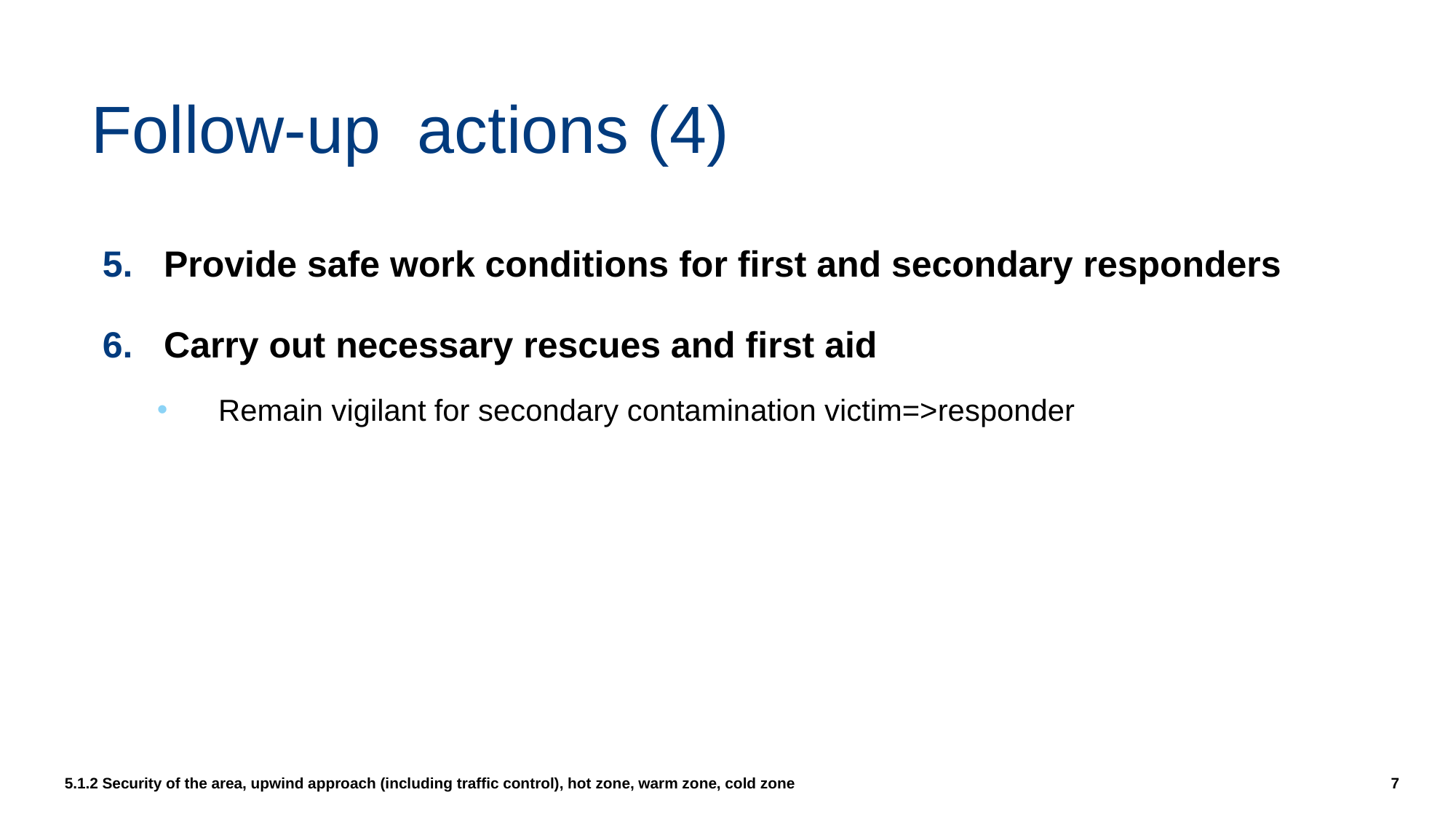

# Follow-up  actions (4)
Provide safe work conditions for first and secondary responders
Carry out necessary rescues and first aid
Remain vigilant for secondary contamination victim=>responder

5.1.2 Security of the area, upwind approach (including traffic control), hot zone, warm zone, cold zone
7